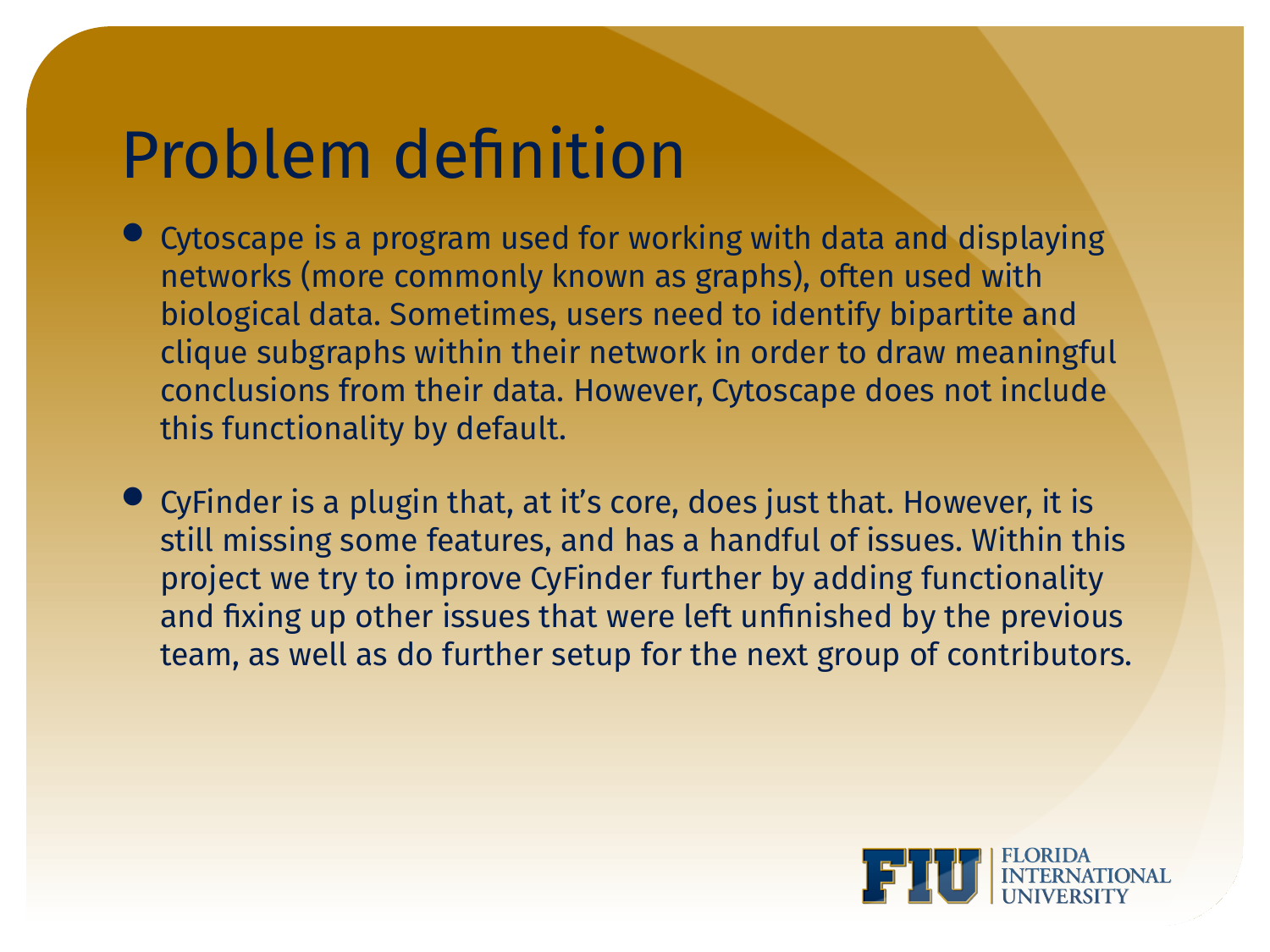

# Problem definition
Cytoscape is a program used for working with data and displaying networks (more commonly known as graphs), often used with biological data. Sometimes, users need to identify bipartite and clique subgraphs within their network in order to draw meaningful conclusions from their data. However, Cytoscape does not include this functionality by default.
CyFinder is a plugin that, at it’s core, does just that. However, it is still missing some features, and has a handful of issues. Within this project we try to improve CyFinder further by adding functionality and fixing up other issues that were left unfinished by the previous team, as well as do further setup for the next group of contributors.